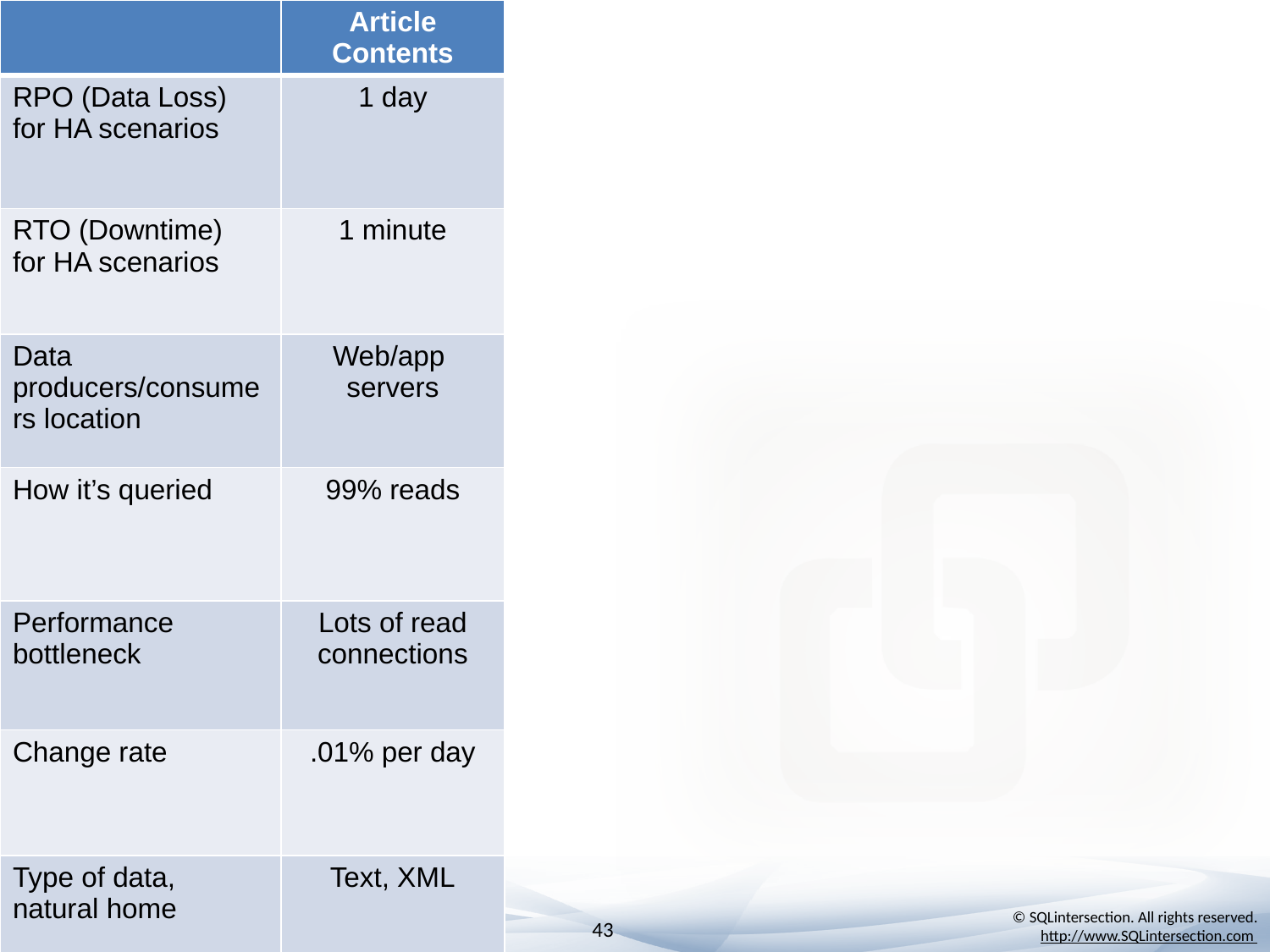

|  | Article Contents |
| --- | --- |
| RPO (Data Loss) for HA scenarios | 1 day |
| RTO (Downtime) for HA scenarios | 1 minute |
| Data producers/consumers location | Web/app servers |
| How it’s queried | 99% reads |
| Performance bottleneck | Lots of read connections |
| Change rate | .01% per day |
| Type of data, natural home | Text, XML |
#